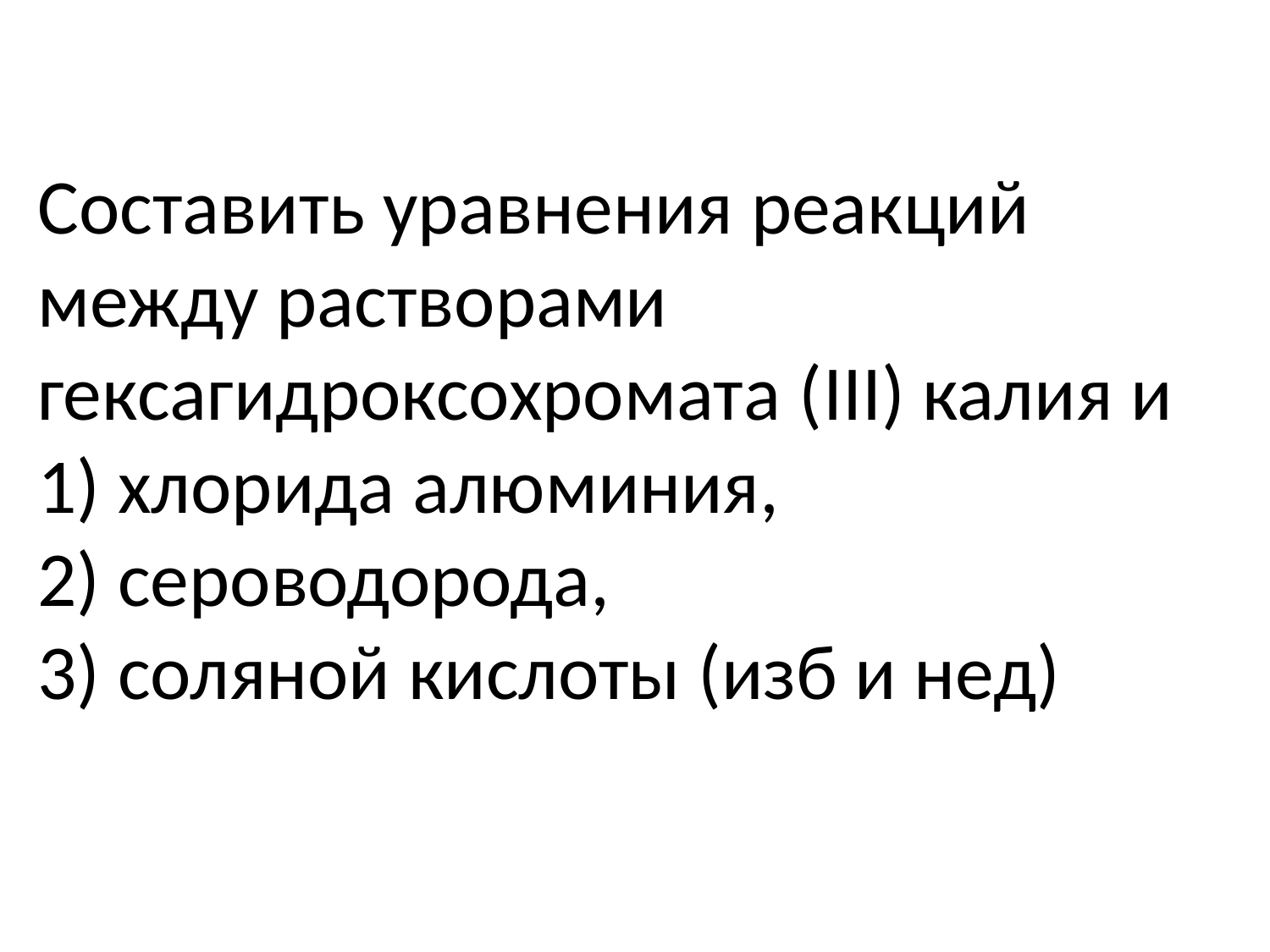

# Составить уравнения реакций между растворами гексагидроксохромата (III) калия и  1) хлорида алюминия, 2) сероводорода, 3) соляной кислоты (изб и нед)